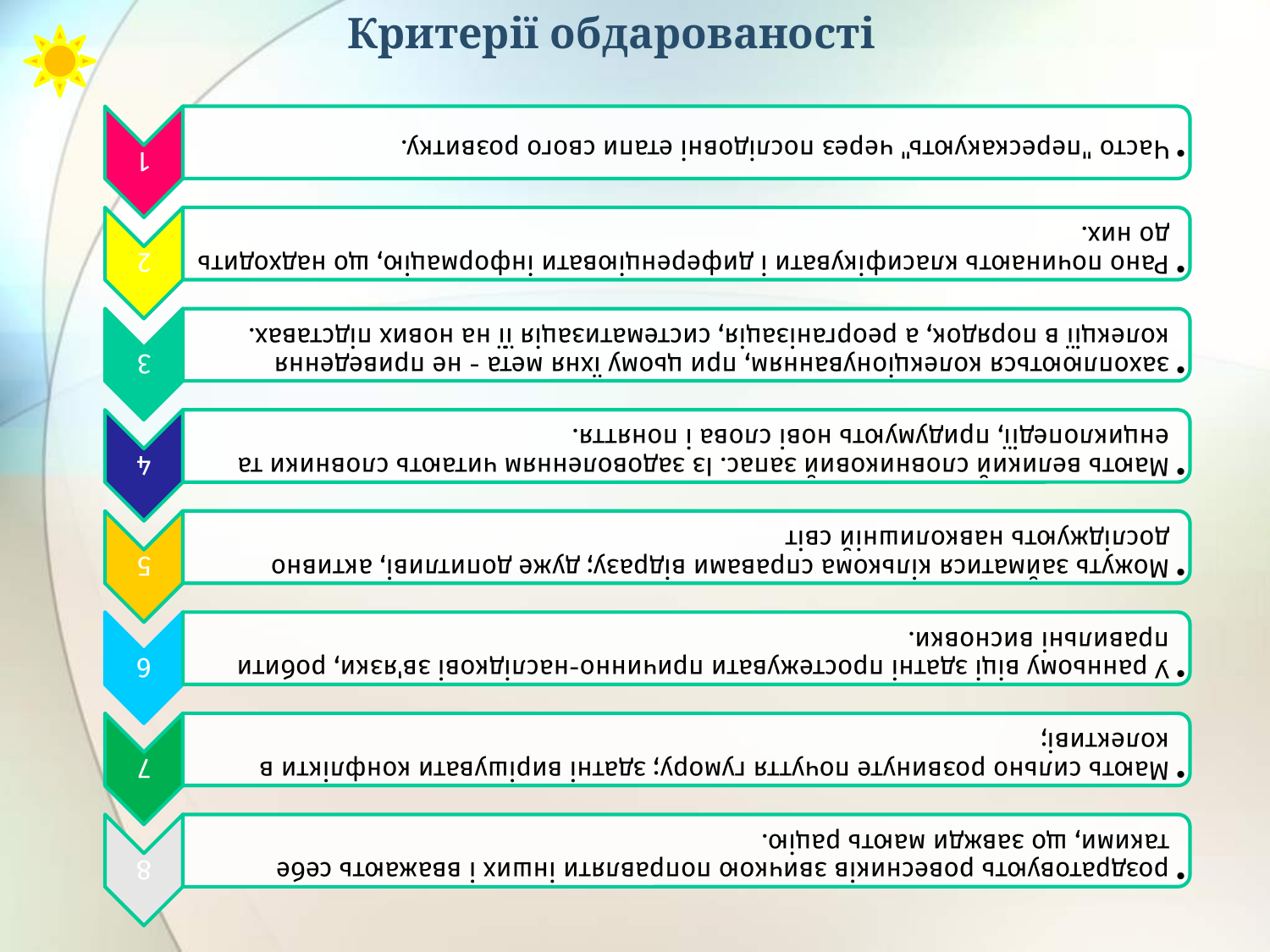

Критерії обдарованості

1
Часто "перескакують" через послідовні етапи свого розвитку.
2
Рано починають класифікувати і диференціювати інформацію, що надходить до них.
3
захоплюються колекціонуванням, при цьому їхня мета - не приведення колекції в порядок, а реорганізація, систематизація її на нових підставах.
4
Мають великий словниковий запас. Із задоволенням читають словники та енциклопедії, придумують нові слова і поняття.
5
Можуть займатися кількома справами відразу; дуже допитливі, активно досліджують навколишній світ
6
У ранньому віці здатні простежувати причинно-наслідкові зв'язки, робити правильні висновки.
7
Мають сильно розвинуте почуття гумору; здатні вирішувати конфлікти в колективі;
8
роздратовують ровесників звичкою поправляти інших і вважають себе такими, що завжди мають рацію.